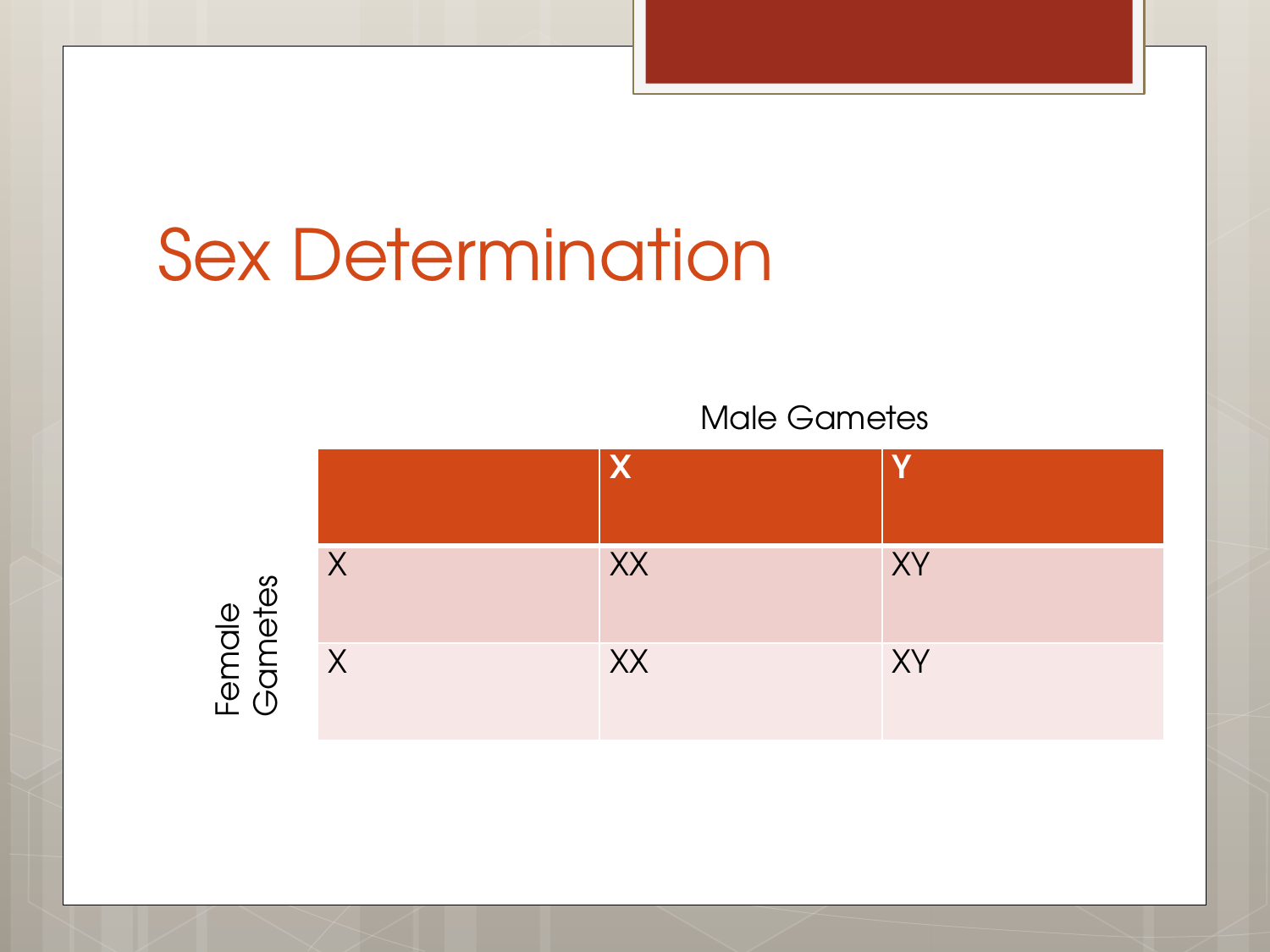

# Sex Determination
Male Gametes
|  | X | Y |
| --- | --- | --- |
| X | XX | XY |
| X | XX | XY |
Female Gametes